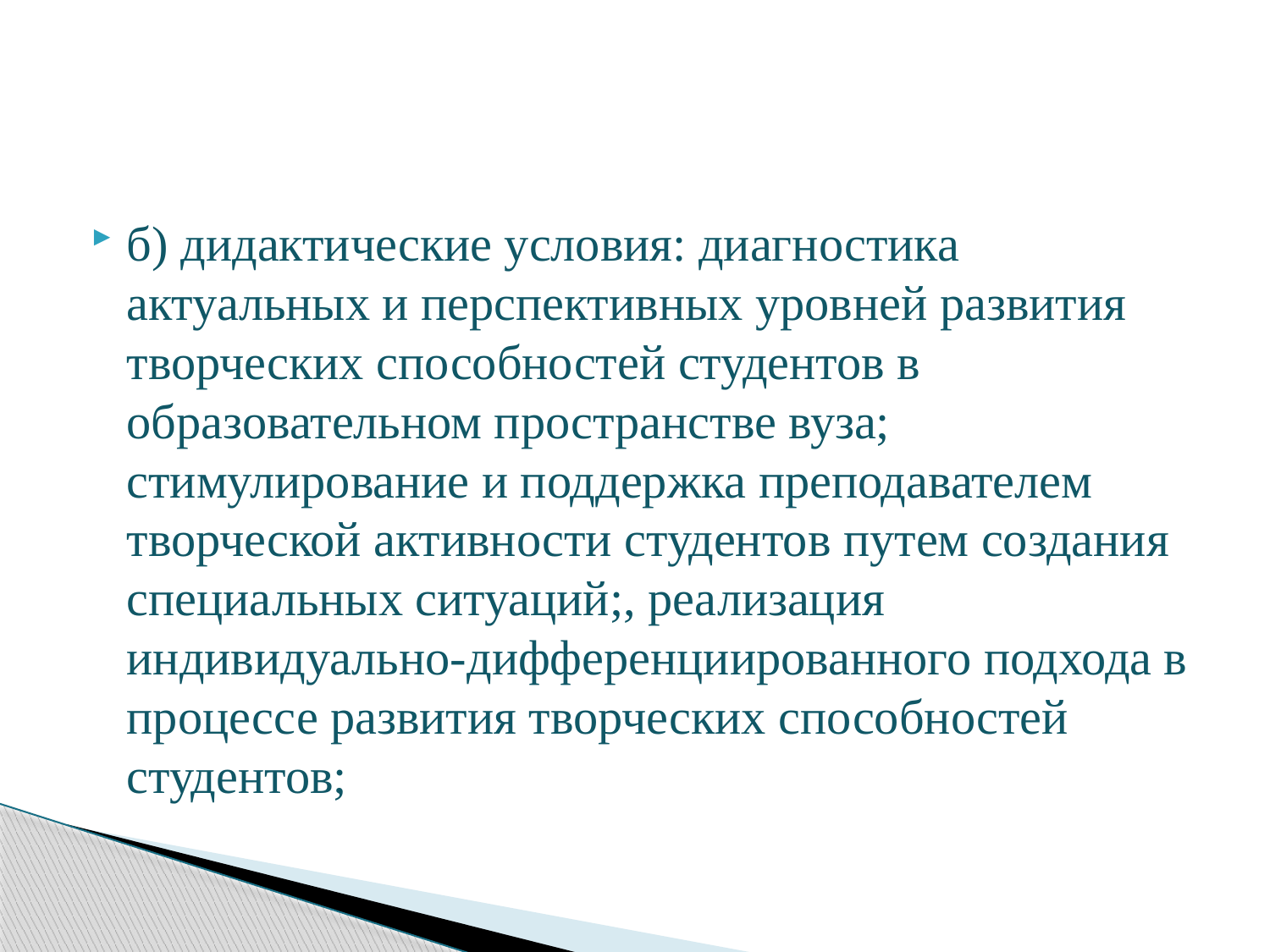

#
б) дидактические условия: диагностика актуальных и перспективных уровней развития творческих способностей студентов в образовательном пространстве вуза; стимулирование и поддержка преподавателем творческой активности студентов путем создания специальных ситуаций;, реализация индивидуально-дифференциированного подхода в процессе развития творческих способностей студентов;